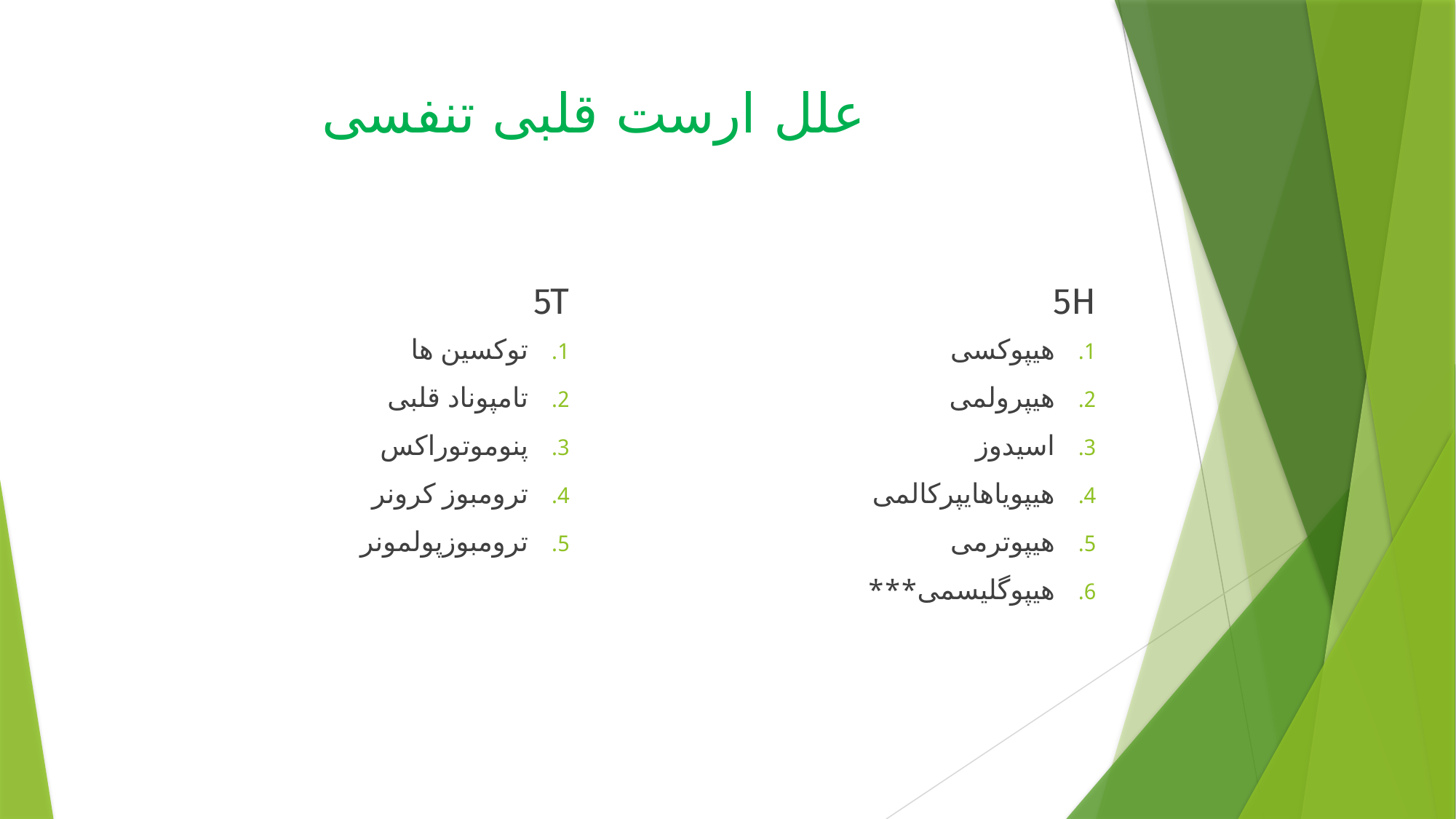

# علل ارست قلبی تنفسی
5T
5H
توکسین ها
تامپوناد قلبی
پنوموتوراکس
ترومبوز کرونر
ترومبوزپولمونر
هیپوکسی
هیپرولمی
اسیدوز
هیپویاهایپرکالمی
هیپوترمی
هیپوگلیسمی***